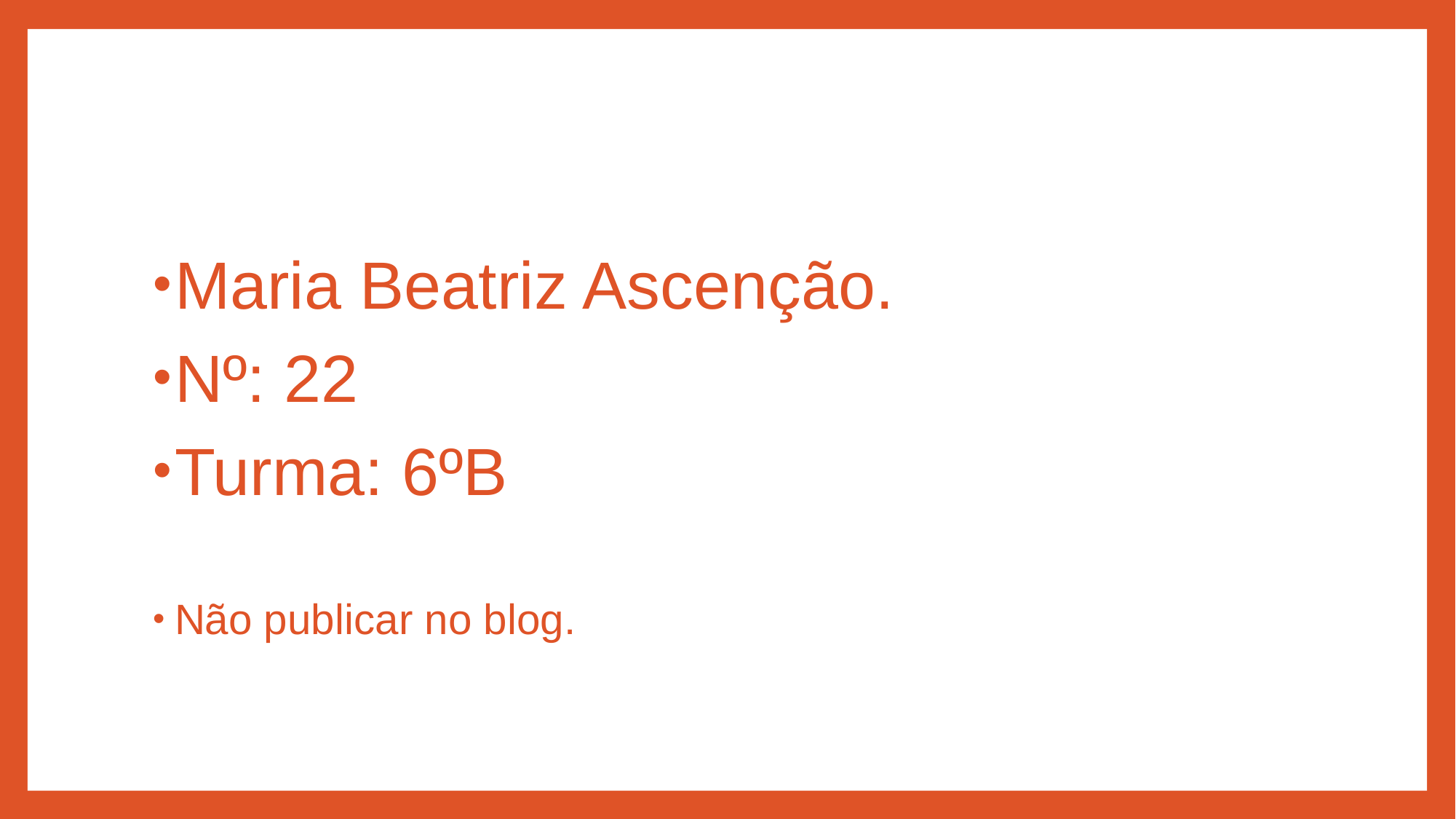

#
Maria Beatriz Ascenção.
Nº: 22
Turma: 6ºB

Não publicar no blog.